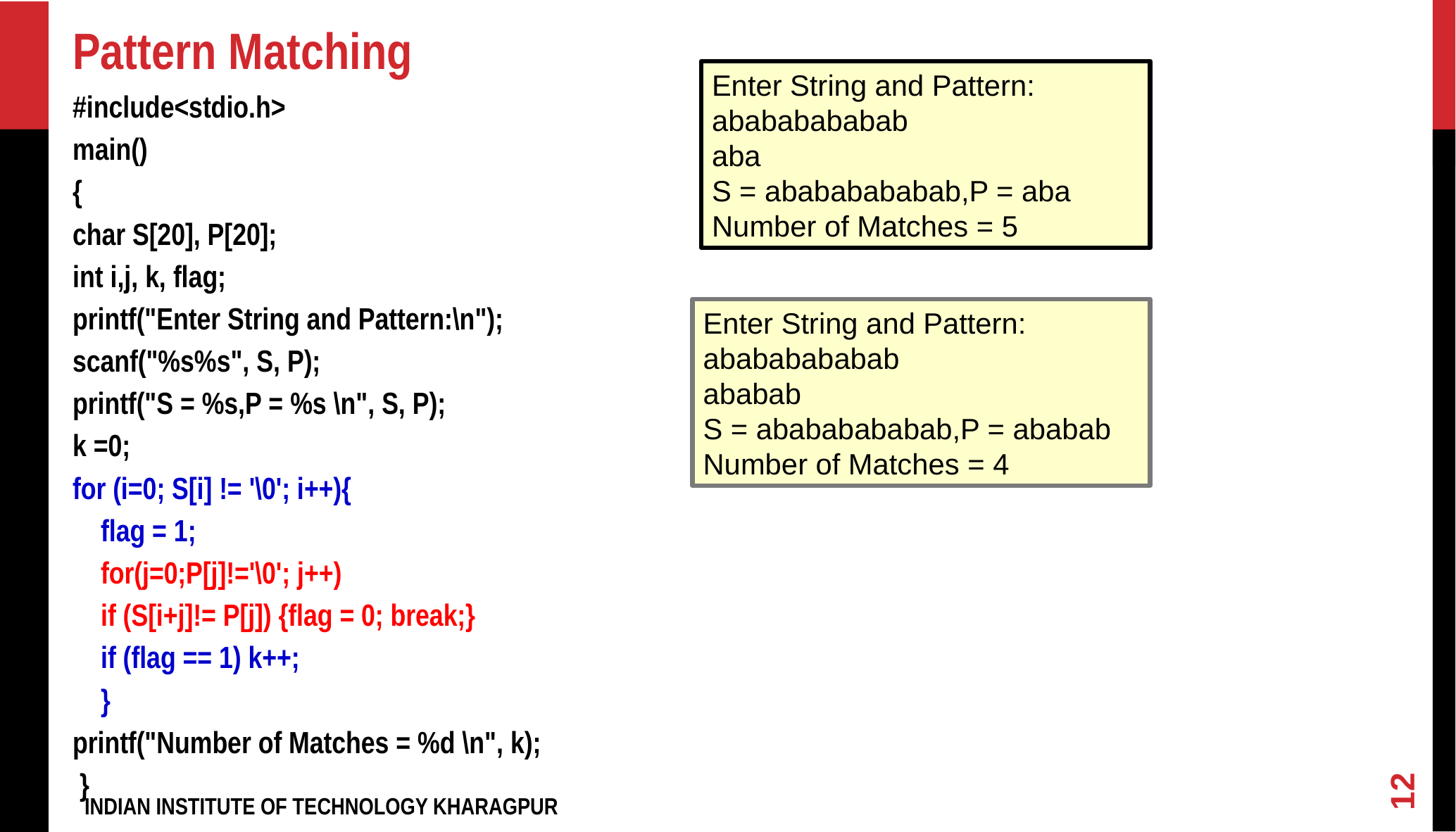

# Pattern Matching
Enter String and Pattern:
abababababab
aba
S = abababababab,P = aba
Number of Matches = 5
#include<stdio.h>
main()
{
char S[20], P[20];
int i,j, k, flag;
printf("Enter String and Pattern:\n");
scanf("%s%s", S, P);
printf("S = %s,P = %s \n", S, P);
k =0;
for (i=0; S[i] != '\0'; i++){
    flag = 1;
    for(j=0;P[j]!='\0'; j++)
    if (S[i+j]!= P[j]) {flag = 0; break;}
    if (flag == 1) k++;
    }
printf("Number of Matches = %d \n", k);
 }
Enter String and Pattern:
abababababab
ababab
S = abababababab,P = ababab
Number of Matches = 4
12
INDIAN INSTITUTE OF TECHNOLOGY KHARAGPUR